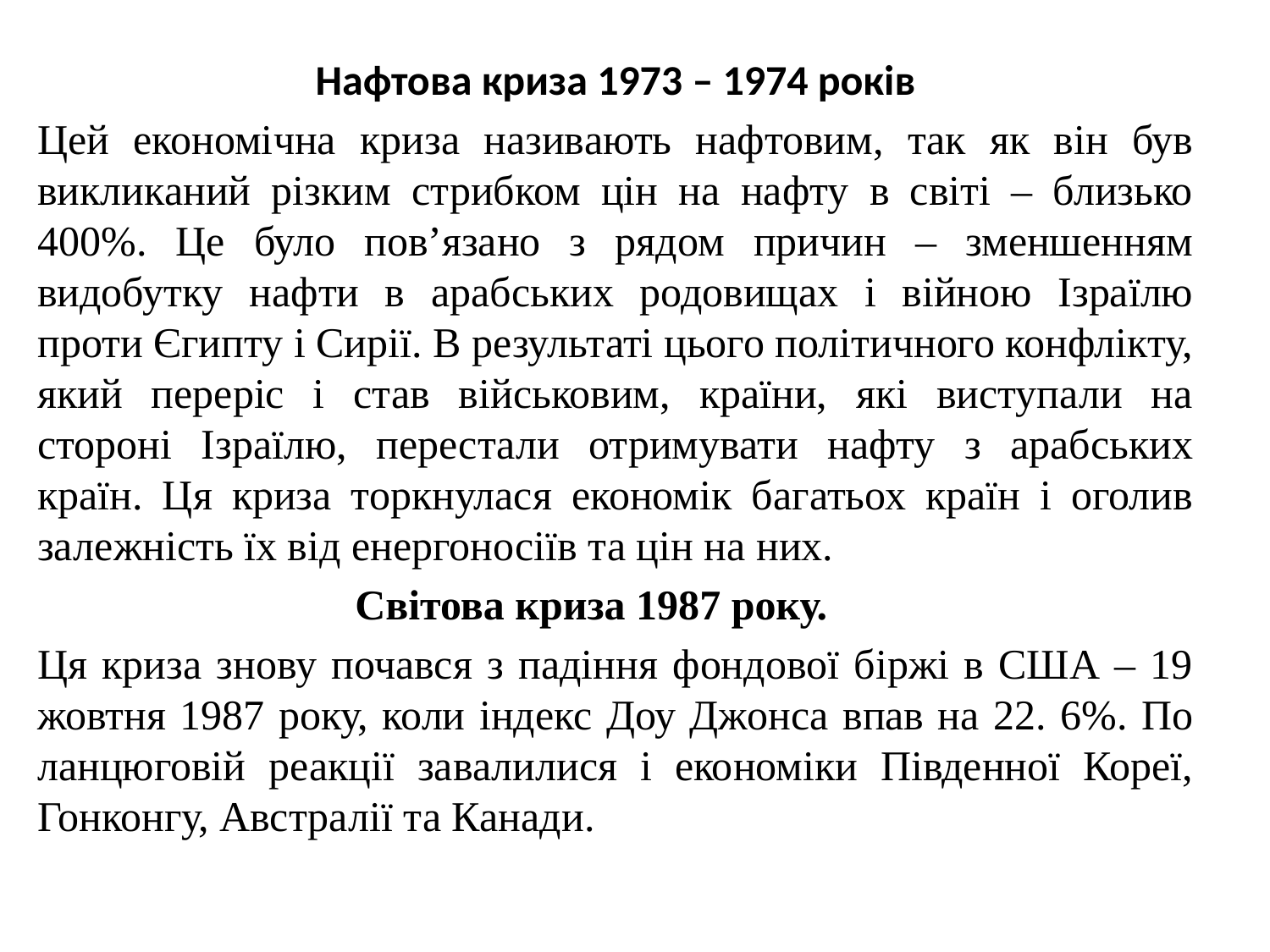

Нафтова криза 1973 – 1974 років
Цей економічна криза називають нафтовим, так як він був викликаний різким стрибком цін на нафту в світі – близько 400%. Це було пов’язано з рядом причин – зменшенням видобутку нафти в арабських родовищах і війною Ізраїлю проти Єгипту і Сирії. В результаті цього політичного конфлікту, який переріс і став військовим, країни, які виступали на стороні Ізраїлю, перестали отримувати нафту з арабських країн. Ця криза торкнулася економік багатьох країн і оголив залежність їх від енергоносіїв та цін на них.
                              Світова криза 1987 року.
Ця криза знову почався з падіння фондової біржі в США – 19 жовтня 1987 року, коли індекс Доу Джонса впав на 22. 6%. По ланцюговій реакції завалилися і економіки Південної Кореї, Гонконгу, Австралії та Канади.